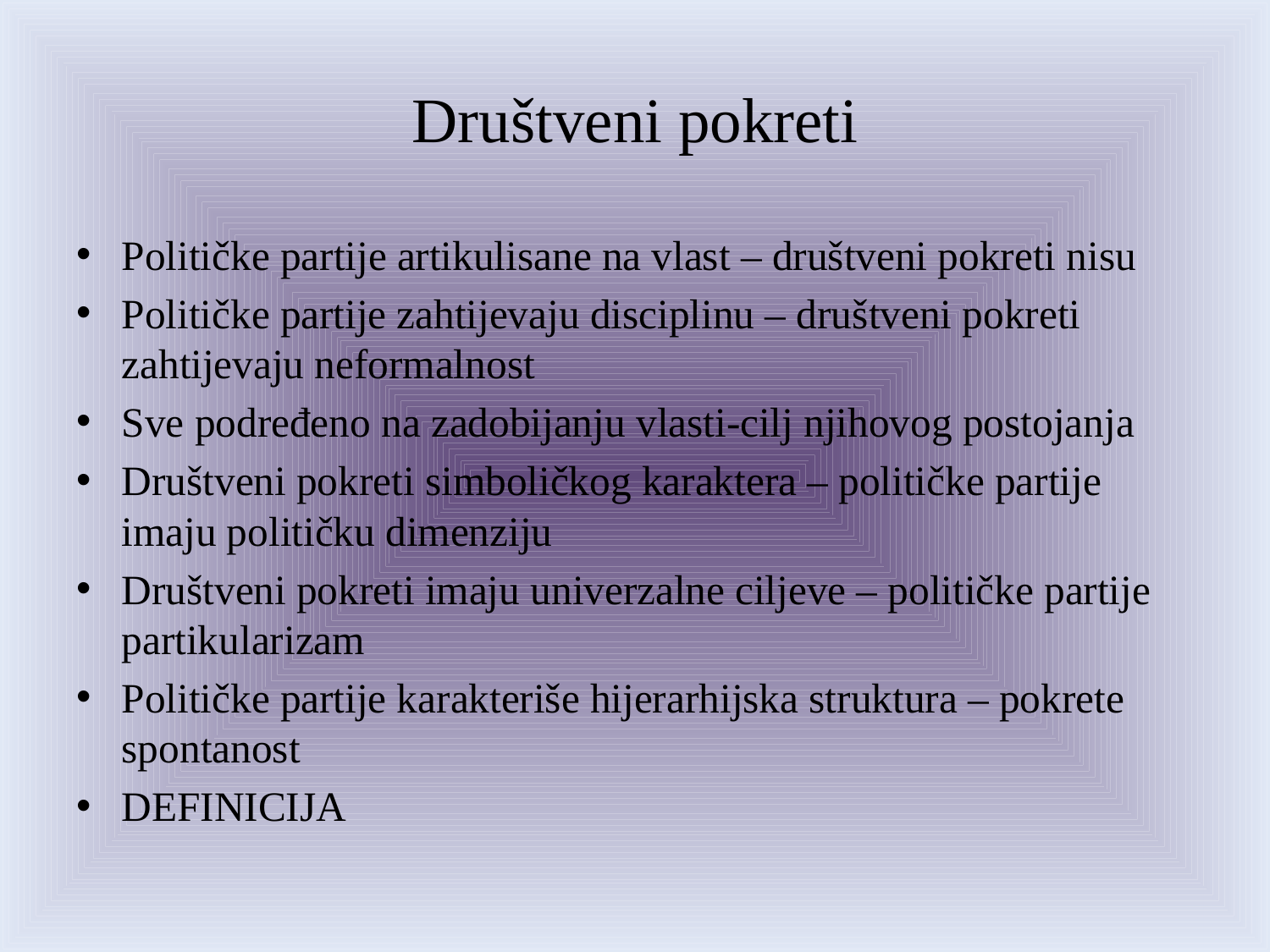

# Društveni pokreti
Političke partije artikulisane na vlast – društveni pokreti nisu
Političke partije zahtijevaju disciplinu – društveni pokreti zahtijevaju neformalnost
Sve podređeno na zadobijanju vlasti-cilj njihovog postojanja
Društveni pokreti simboličkog karaktera – političke partije imaju političku dimenziju
Društveni pokreti imaju univerzalne ciljeve – političke partije partikularizam
Političke partije karakteriše hijerarhijska struktura – pokrete spontanost
DEFINICIJA